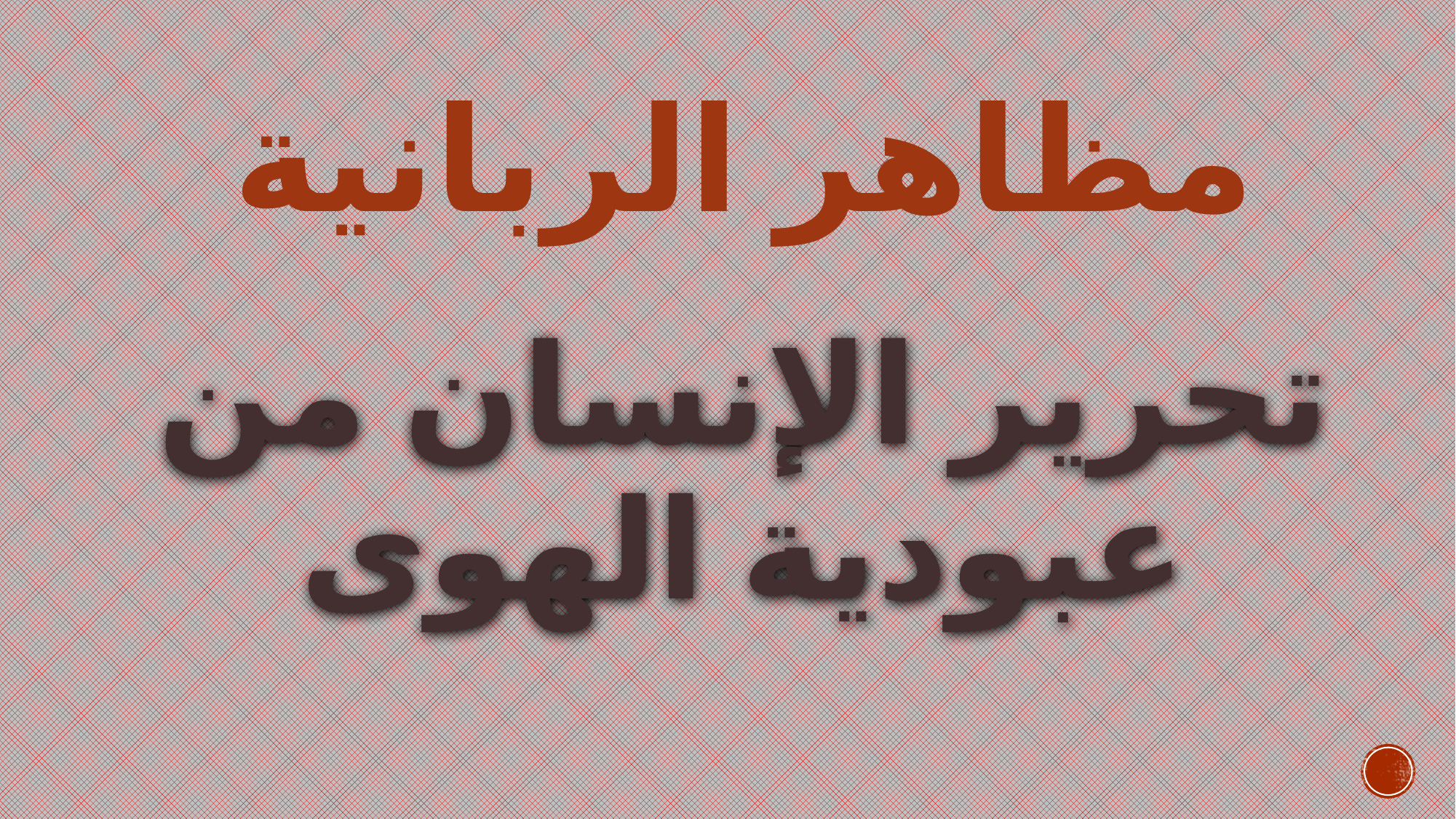

# مظاهر الربانية

تحرير الإنسان من
عبودية الهوى